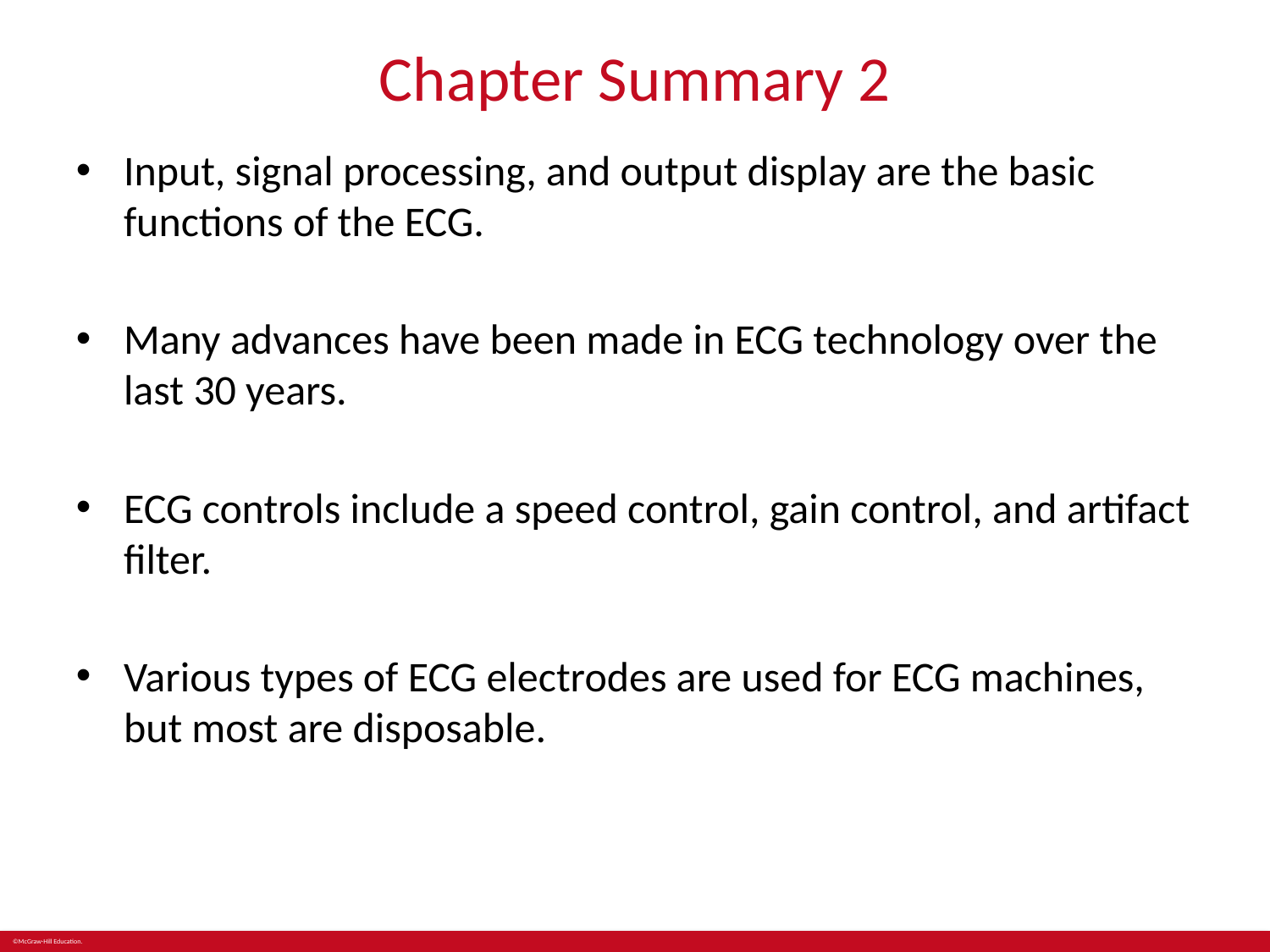

# Chapter Summary 2
Input, signal processing, and output display are the basic functions of the ECG.
Many advances have been made in ECG technology over the last 30 years.
ECG controls include a speed control, gain control, and artifact filter.
Various types of ECG electrodes are used for ECG machines, but most are disposable.